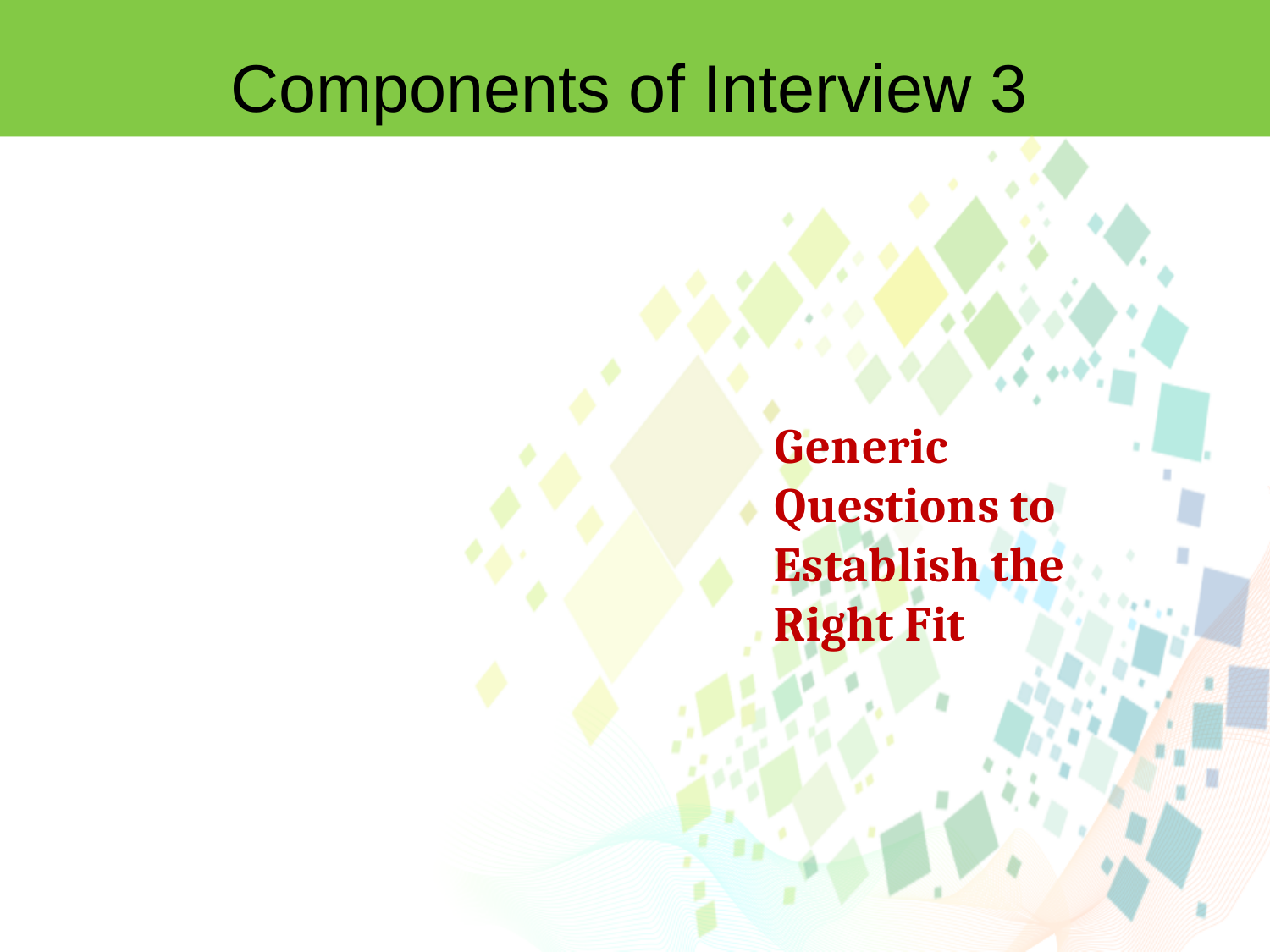

Components of Interview 3
Generic Questions to Establish the Right Fit